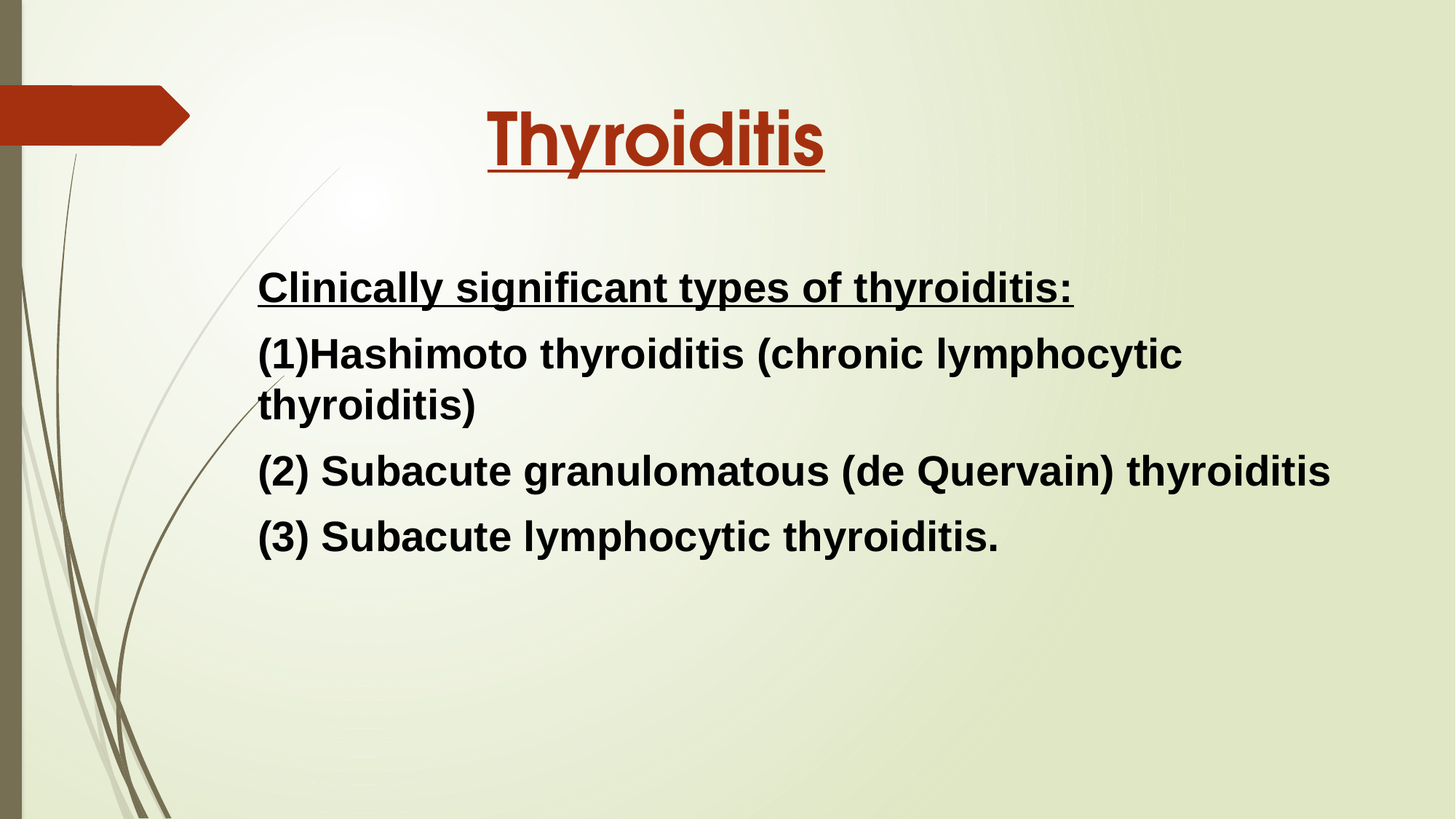

# Thyroiditis
Clinically significant types of thyroiditis:
(1)Hashimoto thyroiditis (chronic lymphocytic thyroiditis)
(2) Subacute granulomatous (de Quervain) thyroiditis
(3) Subacute lymphocytic thyroiditis.